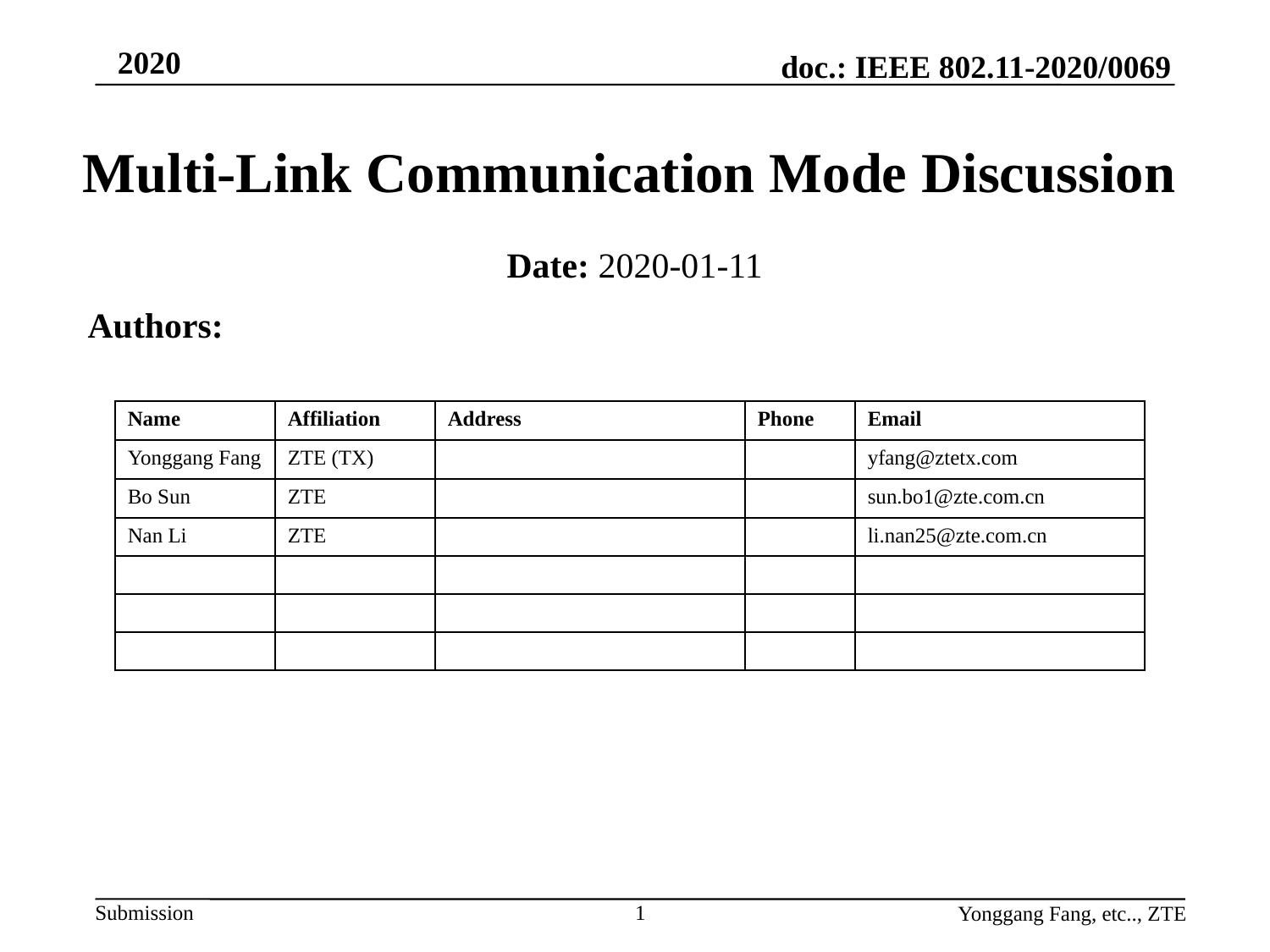

Multi-Link Communication Mode Discussion
Date: 2020-01-11
Authors:
| Name | Affiliation | Address | Phone | Email |
| --- | --- | --- | --- | --- |
| Yonggang Fang | ZTE (TX) |  |  | yfang@ztetx.com |
| Bo Sun | ZTE |  |  | sun.bo1@zte.com.cn |
| Nan Li | ZTE |  |  | li.nan25@zte.com.cn |
|  |  |  |  |  |
|  |  |  |  |  |
|  |  |  |  |  |
1
Yonggang Fang, etc.., ZTE